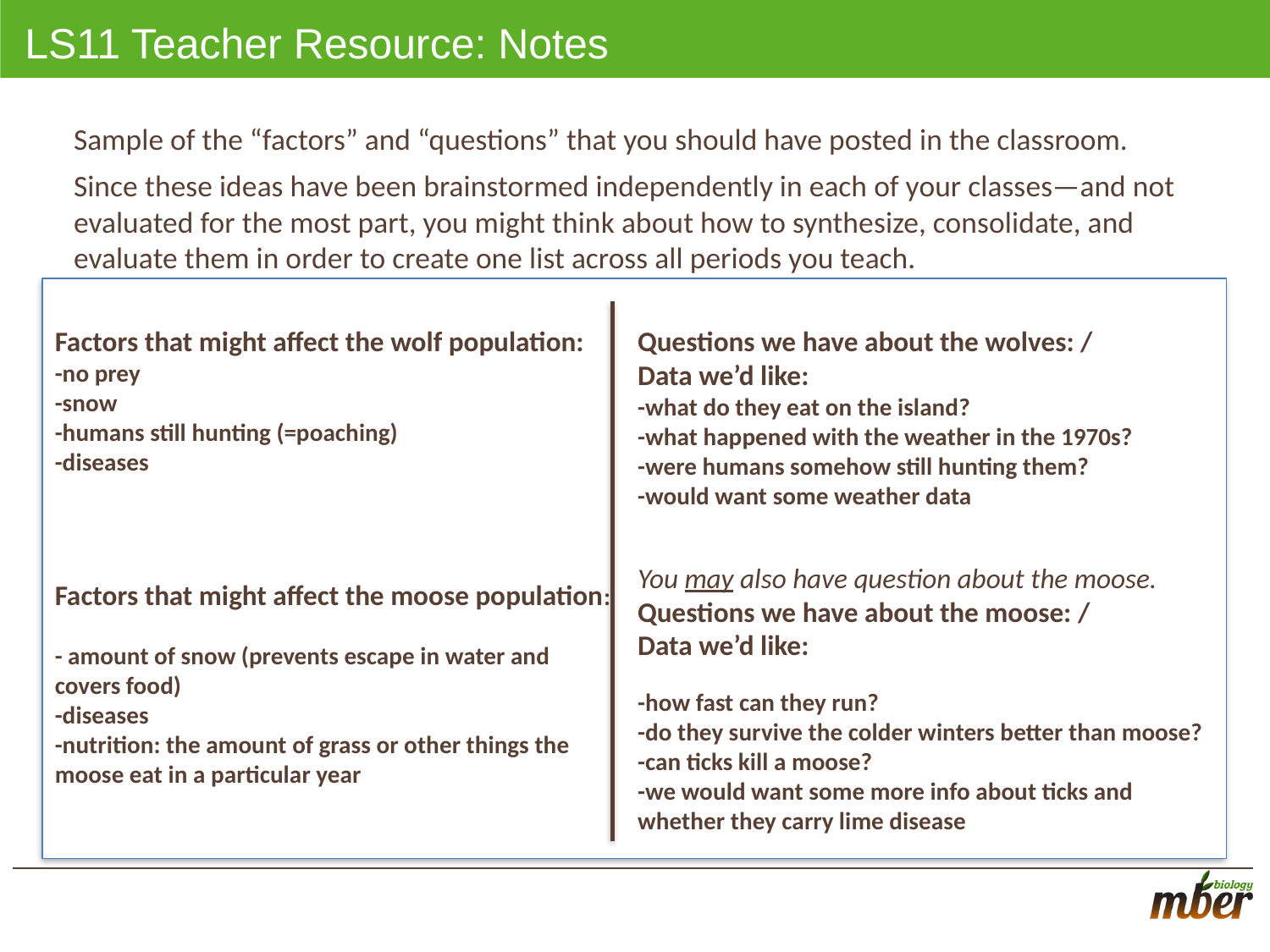

# LS11 Teacher Resource: Notes
Sample of the “factors” and “questions” that you should have posted in the classroom.
Since these ideas have been brainstormed independently in each of your classes—and not evaluated for the most part, you might think about how to synthesize, consolidate, and evaluate them in order to create one list across all periods you teach.

Factors that might affect the wolf population:
-no prey
-snow
-humans still hunting (=poaching)
-diseases

Factors that might affect the moose population:

- amount of snow (prevents escape in water and covers food)
-diseases
-nutrition: the amount of grass or other things the moose eat in a particular year

Questions we have about the wolves: /
Data we’d like:
-what do they eat on the island?
-what happened with the weather in the 1970s?
-were humans somehow still hunting them?
-would want some weather data

You may also have question about the moose.
Questions we have about the moose: /
Data we’d like:

-how fast can they run?
-do they survive the colder winters better than moose?
-can ticks kill a moose?
-we would want some more info about ticks and whether they carry lime disease